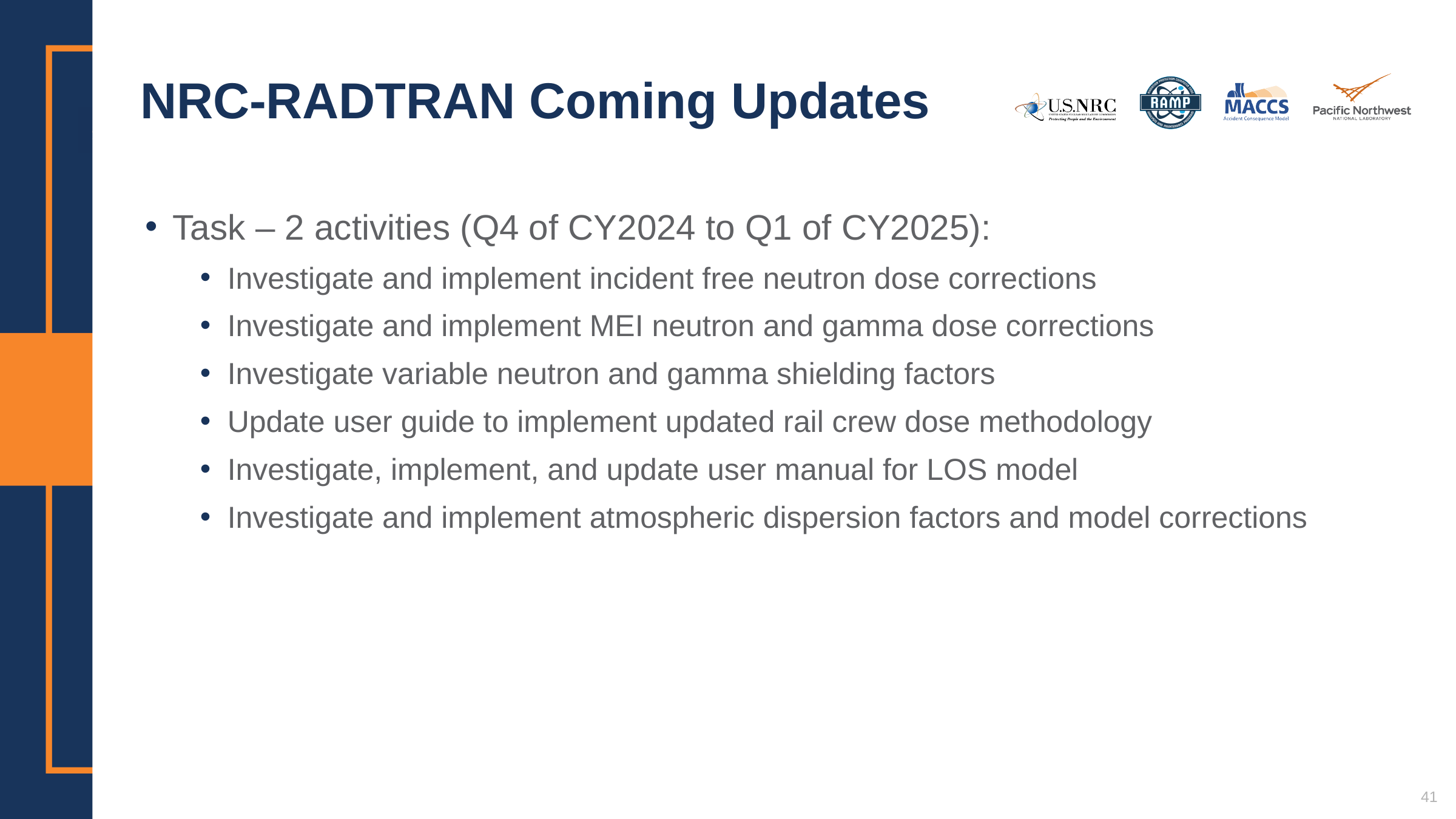

# NRC-RADTRAN Coming Updates
Task – 2 activities (Q4 of CY2024 to Q1 of CY2025):
Investigate and implement incident free neutron dose corrections
Investigate and implement MEI neutron and gamma dose corrections
Investigate variable neutron and gamma shielding factors
Update user guide to implement updated rail crew dose methodology
Investigate, implement, and update user manual for LOS model
Investigate and implement atmospheric dispersion factors and model corrections

41